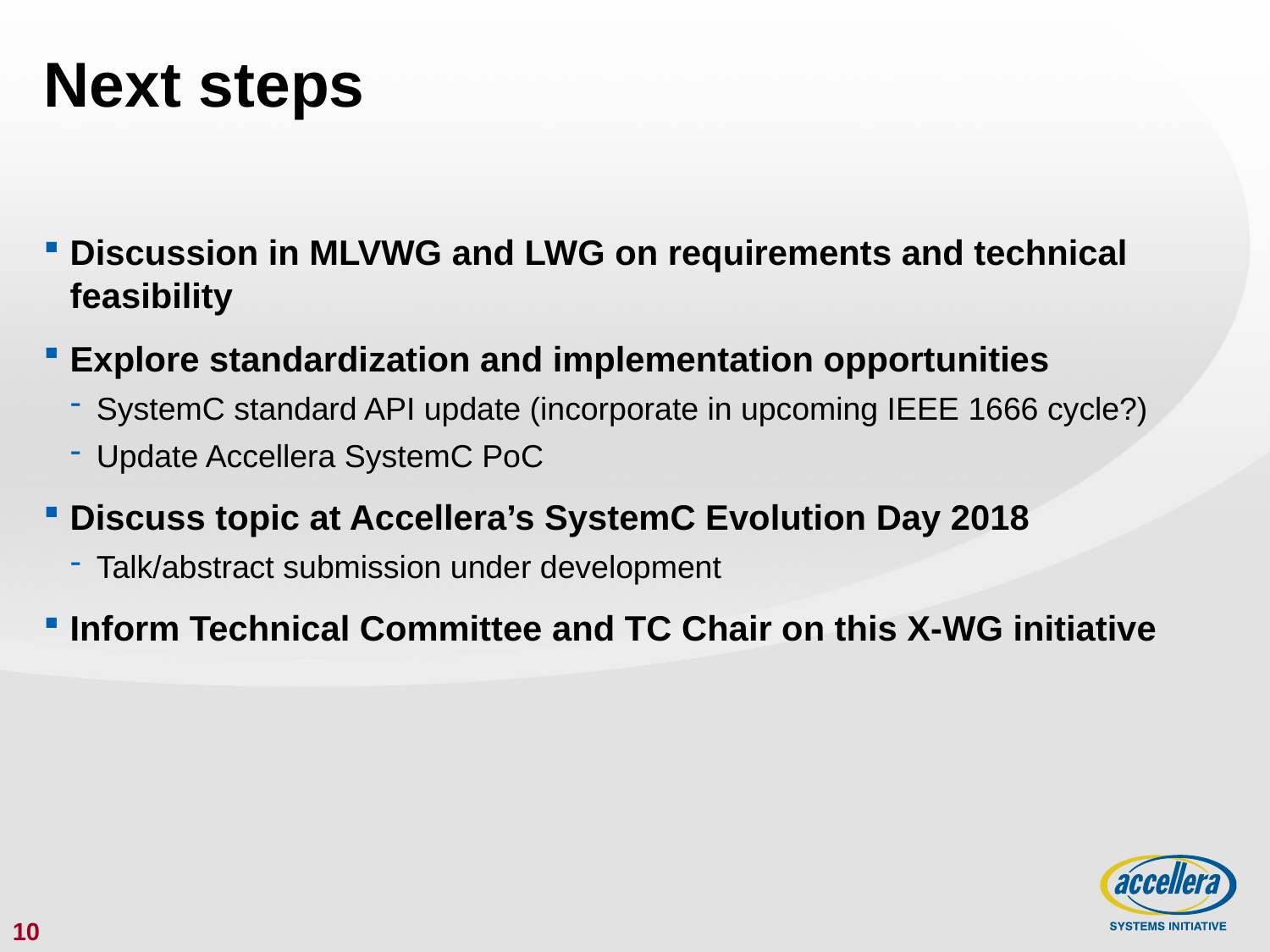

# Next steps
Discussion in MLVWG and LWG on requirements and technical feasibility
Explore standardization and implementation opportunities
SystemC standard API update (incorporate in upcoming IEEE 1666 cycle?)
Update Accellera SystemC PoC
Discuss topic at Accellera’s SystemC Evolution Day 2018
Talk/abstract submission under development
Inform Technical Committee and TC Chair on this X-WG initiative

10